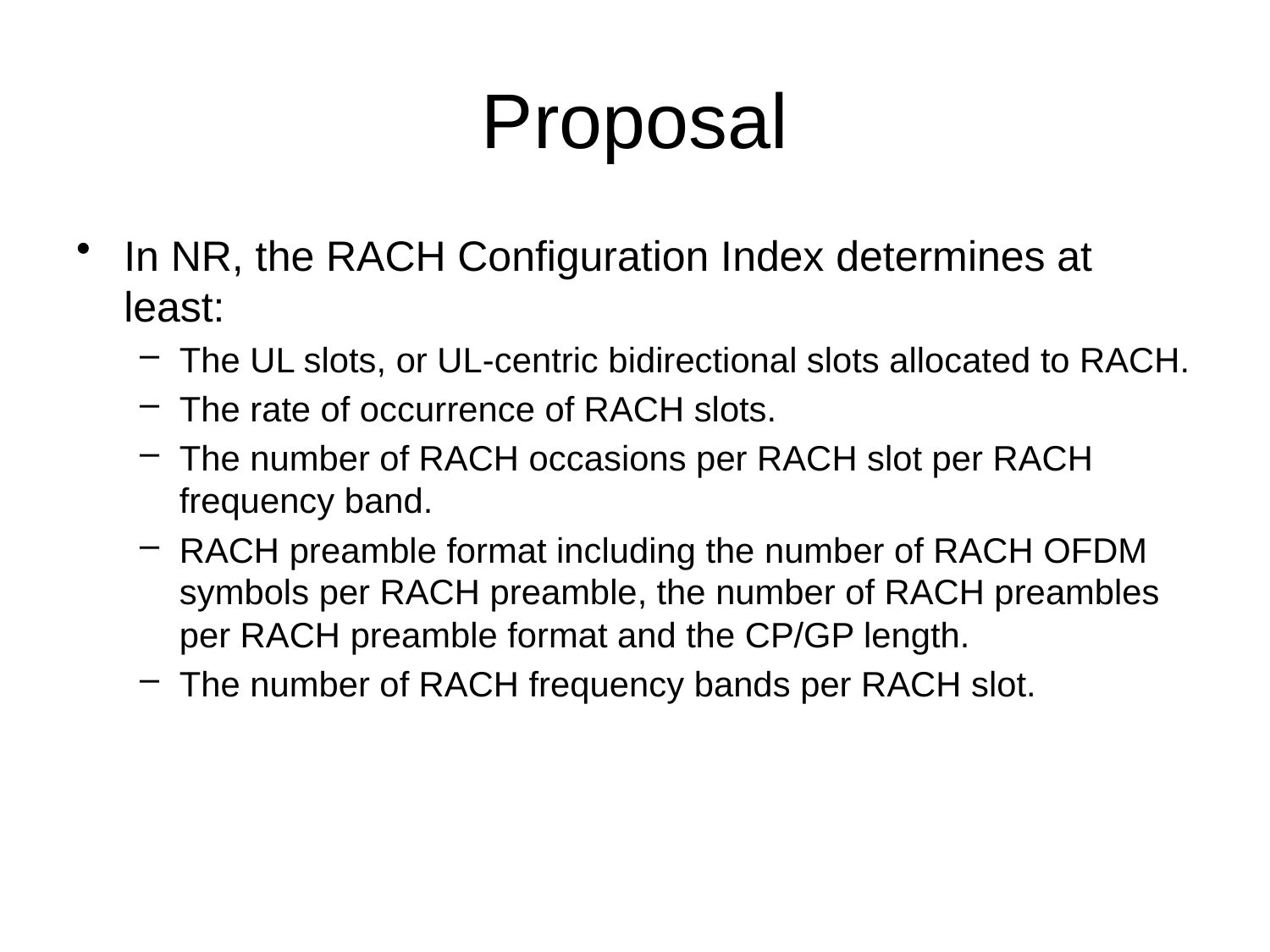

# Proposal
In NR, the RACH Configuration Index determines at least:
The UL slots, or UL-centric bidirectional slots allocated to RACH.
The rate of occurrence of RACH slots.
The number of RACH occasions per RACH slot per RACH frequency band.
RACH preamble format including the number of RACH OFDM symbols per RACH preamble, the number of RACH preambles per RACH preamble format and the CP/GP length.
The number of RACH frequency bands per RACH slot.